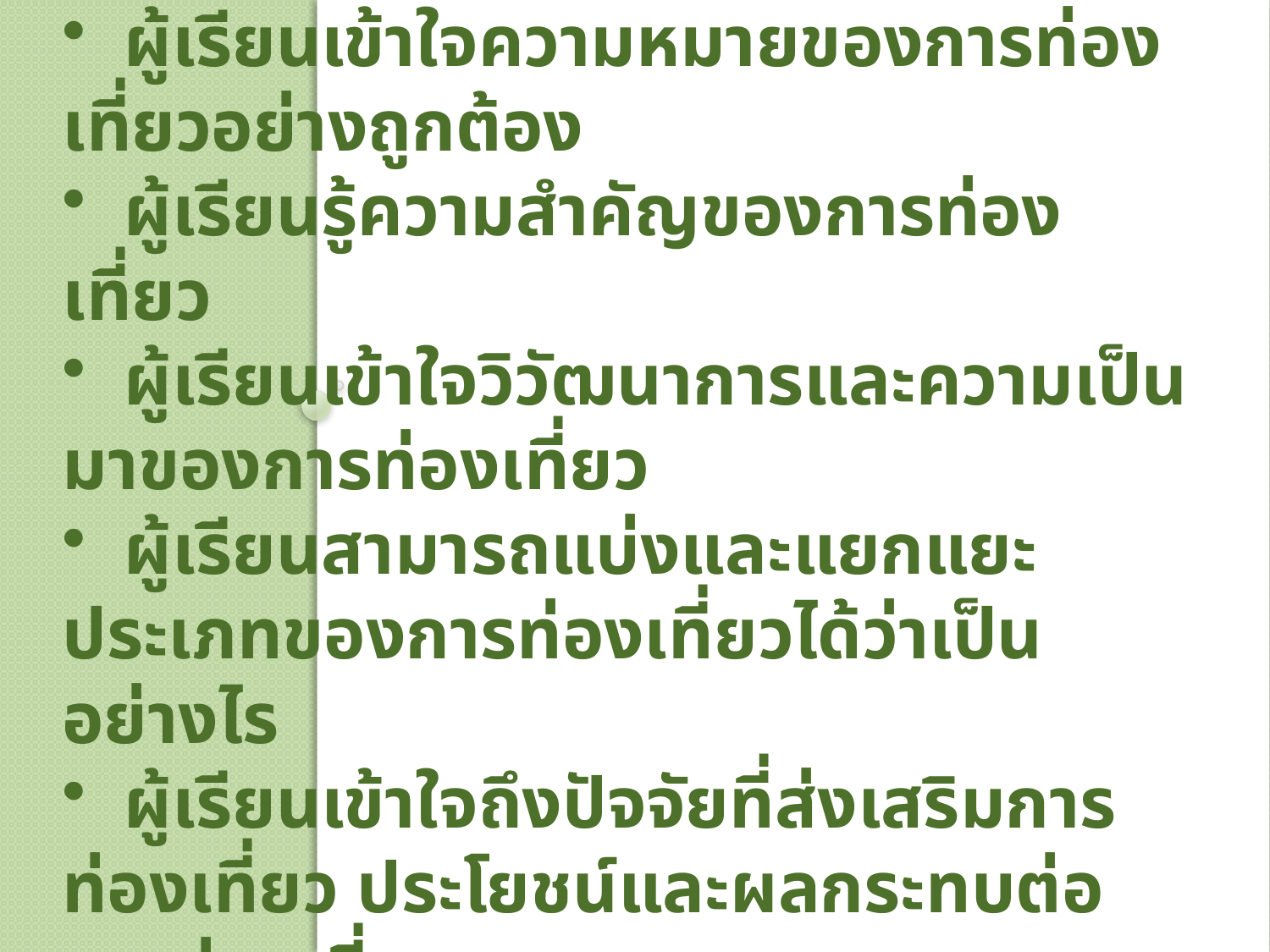

ผลการเรียนรู้ที่คาดหวัง
  ผู้เรียนเข้าใจความหมายของการท่องเที่ยวอย่างถูกต้อง
  ผู้เรียนรู้ความสำคัญของการท่องเที่ยว
  ผู้เรียนเข้าใจวิวัฒนาการและความเป็นมาของการท่องเที่ยว
  ผู้เรียนสามารถแบ่งและแยกแยะประเภทของการท่องเที่ยวได้ว่าเป็นอย่างไร
  ผู้เรียนเข้าใจถึงปัจจัยที่ส่งเสริมการท่องเที่ยว ประโยชน์และผลกระทบต่อการท่องเที่ยว